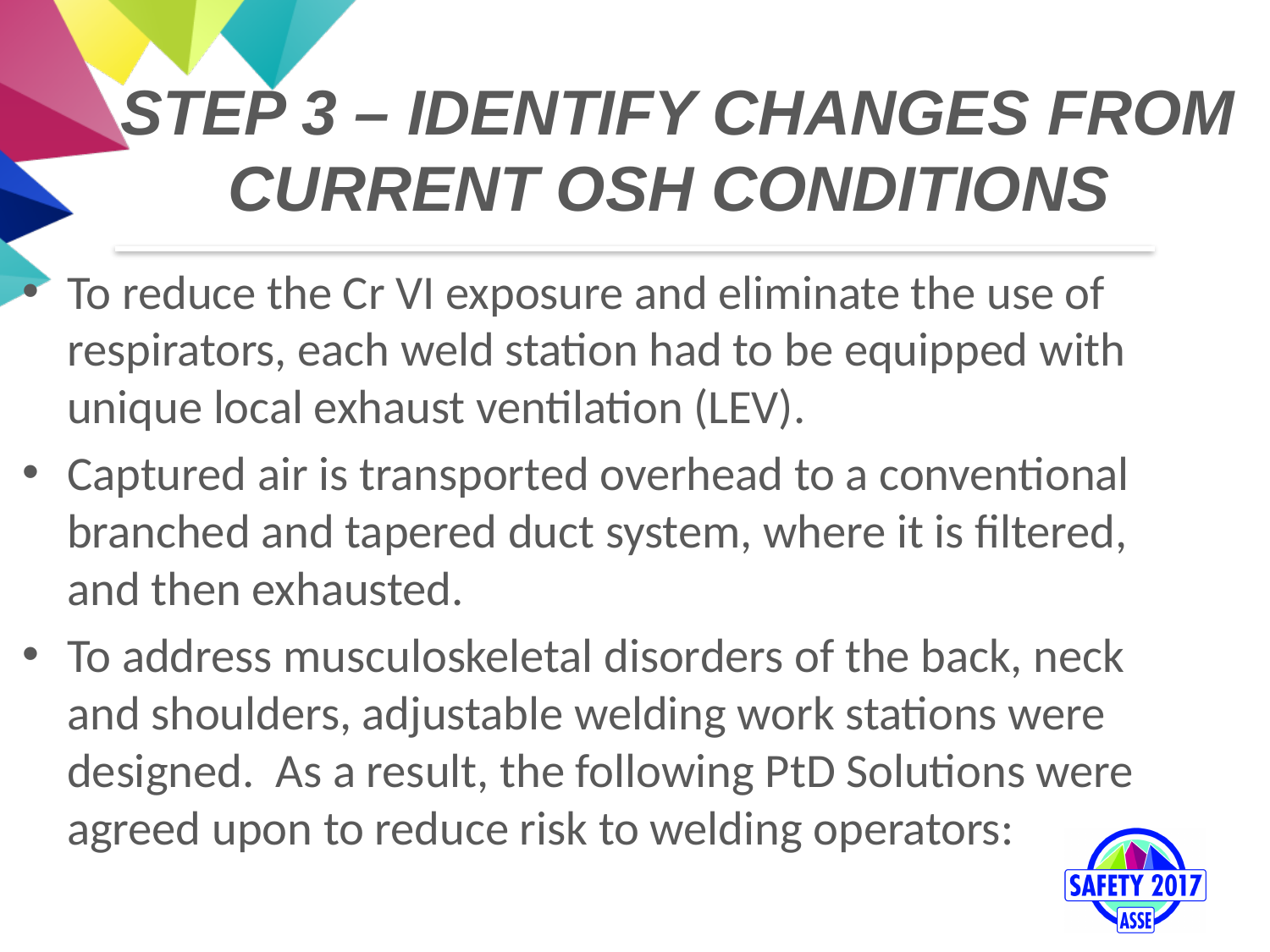

# Step 3 – Identify Changes from Current OSH Conditions
To reduce the Cr VI exposure and eliminate the use of respirators, each weld station had to be equipped with unique local exhaust ventilation (LEV).
Captured air is transported overhead to a conventional branched and tapered duct system, where it is filtered, and then exhausted.
To address musculoskeletal disorders of the back, neck and shoulders, adjustable welding work stations were designed.  As a result, the following PtD Solutions were agreed upon to reduce risk to welding operators: